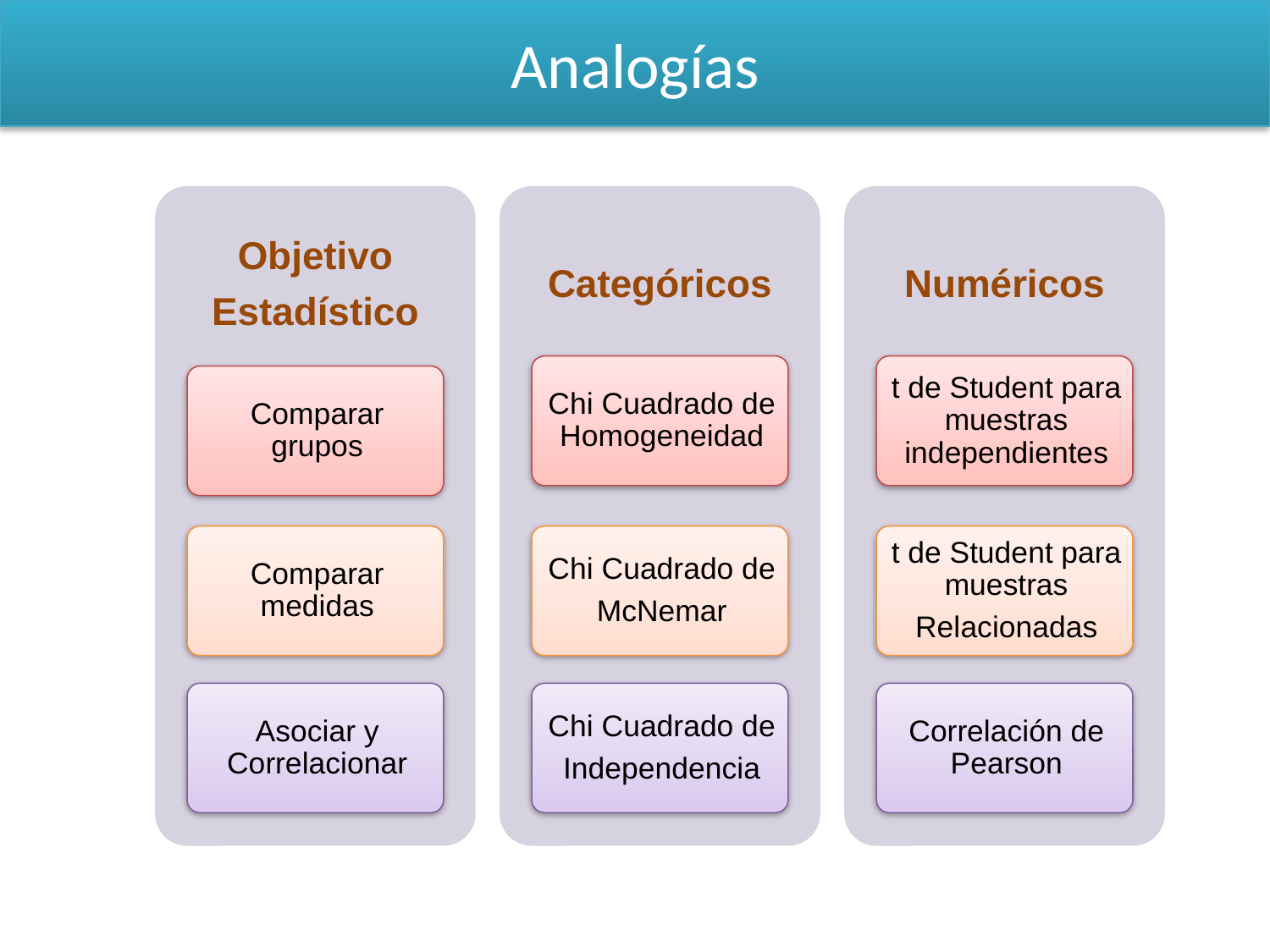

# Analogías
Objetivo
Estadístico
Comparar grupos
Comparar medidas
Asociar y Correlacionar
Categóricos
Chi Cuadrado de Homogeneidad
Chi Cuadrado de
McNemar
Chi Cuadrado de
Independencia
Numéricos
t de Student para muestras independientes
t de Student para muestras
Relacionadas
Correlación de Pearson